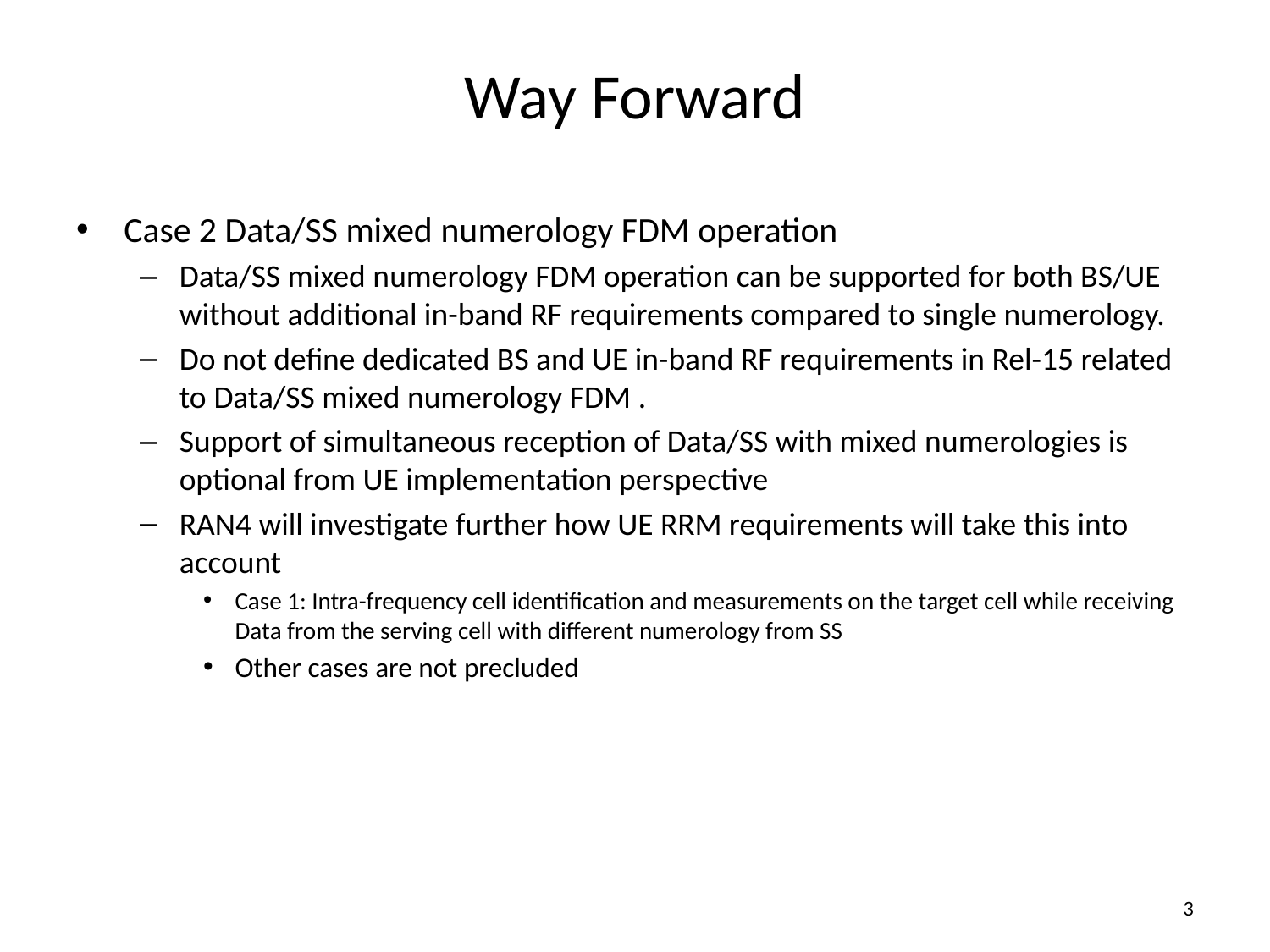

# Way Forward
Case 2 Data/SS mixed numerology FDM operation
Data/SS mixed numerology FDM operation can be supported for both BS/UE without additional in-band RF requirements compared to single numerology.
Do not define dedicated BS and UE in-band RF requirements in Rel-15 related to Data/SS mixed numerology FDM .
Support of simultaneous reception of Data/SS with mixed numerologies is optional from UE implementation perspective
RAN4 will investigate further how UE RRM requirements will take this into account
Case 1: Intra-frequency cell identification and measurements on the target cell while receiving Data from the serving cell with different numerology from SS
Other cases are not precluded
3